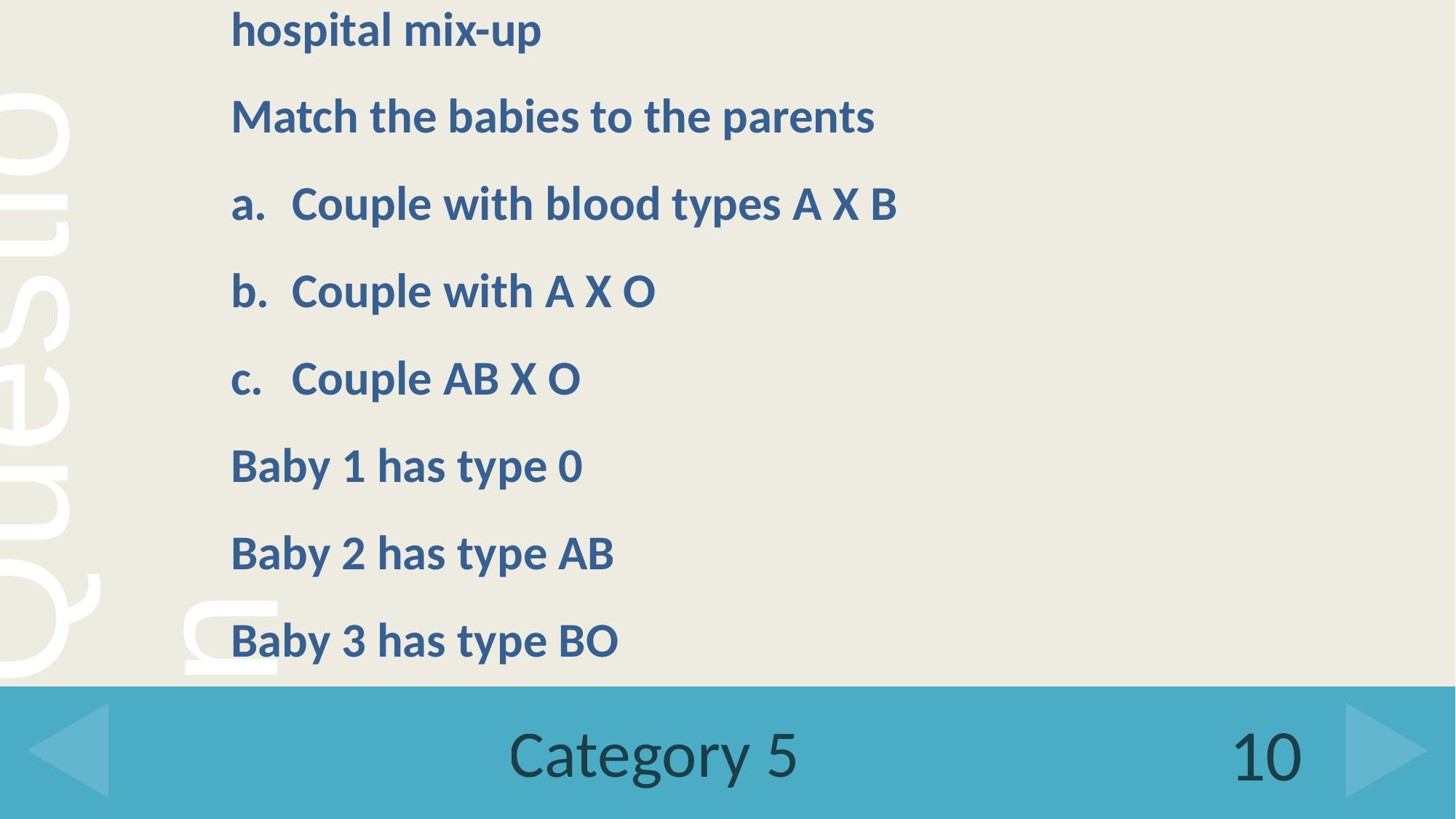

hospital mix-up
Match the babies to the parents
Couple with blood types A X B
Couple with A X O
Couple AB X O
Baby 1 has type 0
Baby 2 has type AB
Baby 3 has type BO

# Category 5
10